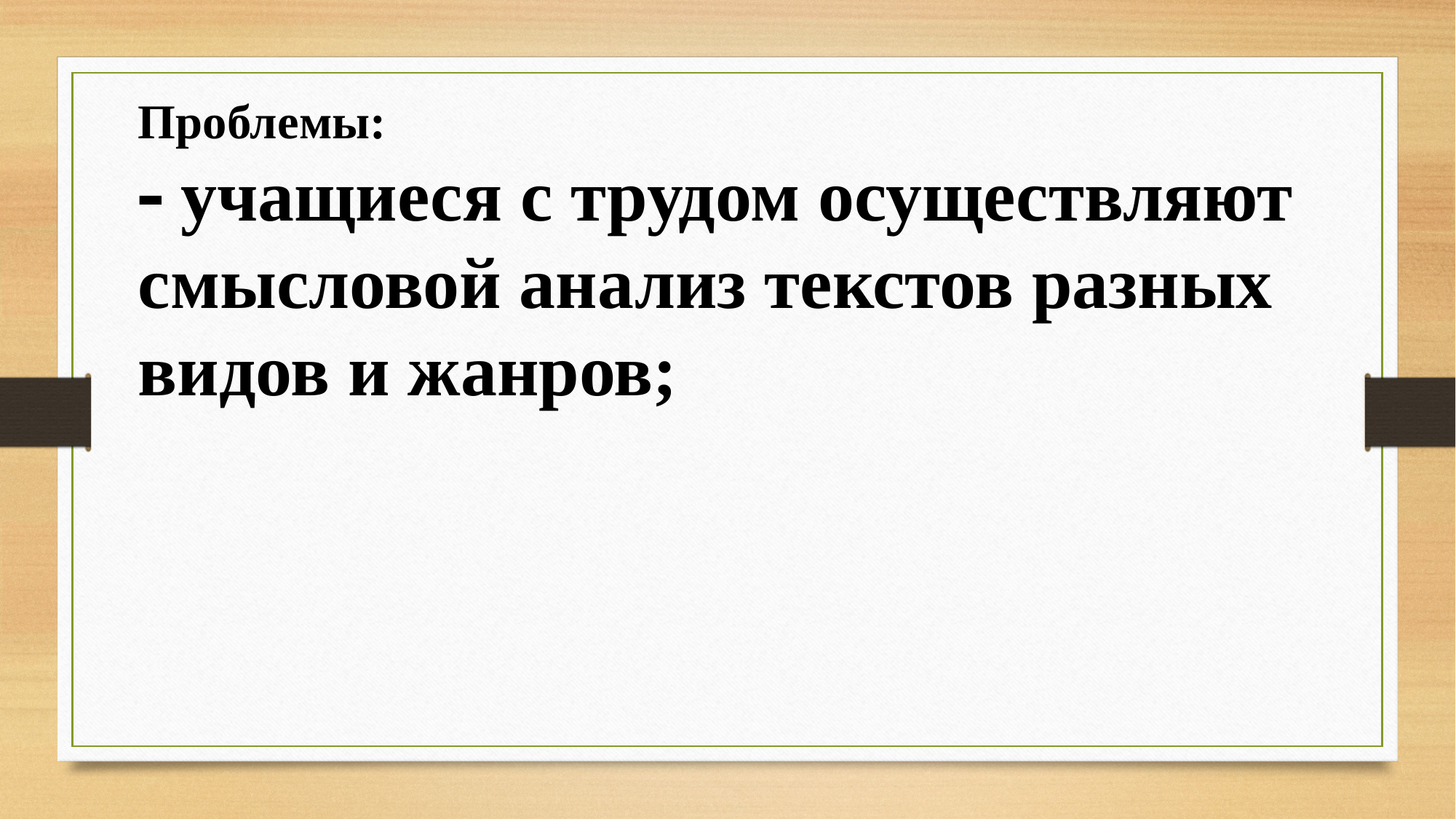

Проблемы:
− учащиеся с трудом осуществляют смысловой анализ текстов разных видов и жанров;